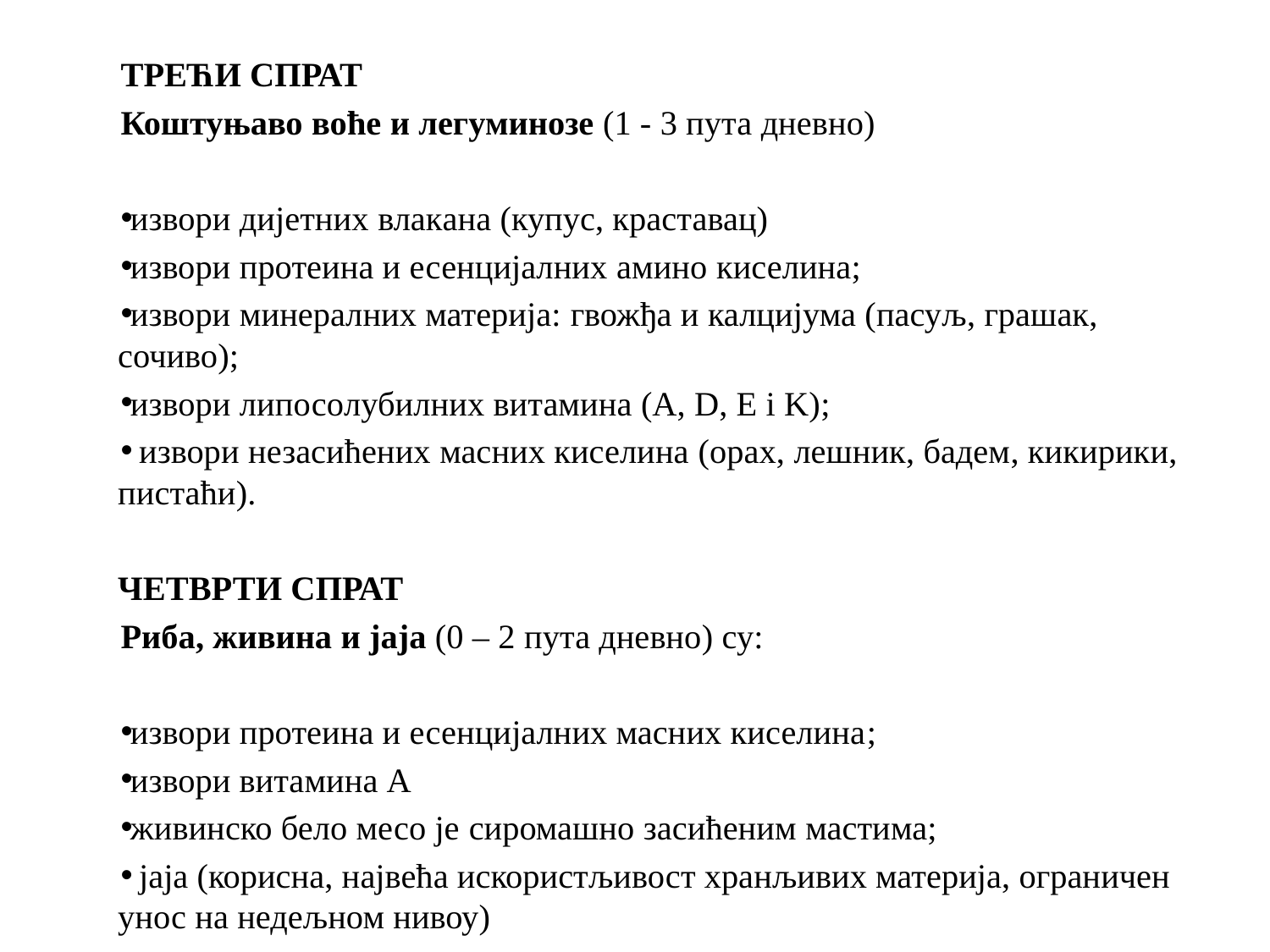

ТРЕЋИ СПРАТ
Коштуњаво воће и легуминозе (1 - 3 пута дневно)

извори дијетних влакана (купус, краставац)
извори протеина и есенцијалних амино киселина;
извори минералних материја: гвожђа и калцијума (пасуљ, грашак, сочиво);
извори липосолубилних витамина (A, D, E i K);
 извори незасићених масних киселина (орах, лешник, бадем, кикирики, пистаћи).

ЧЕТВРТИ СПРАТ
Риба, живина и јаја (0 – 2 пута дневно) су:

извори протеина и есенцијалних масних киселина;
извори витамина А
живинско бело месо је сиромашно засићеним мастима;
 јаја (корисна, највећа искористљивост хранљивих материја, ограничен унос на недељном нивоу)